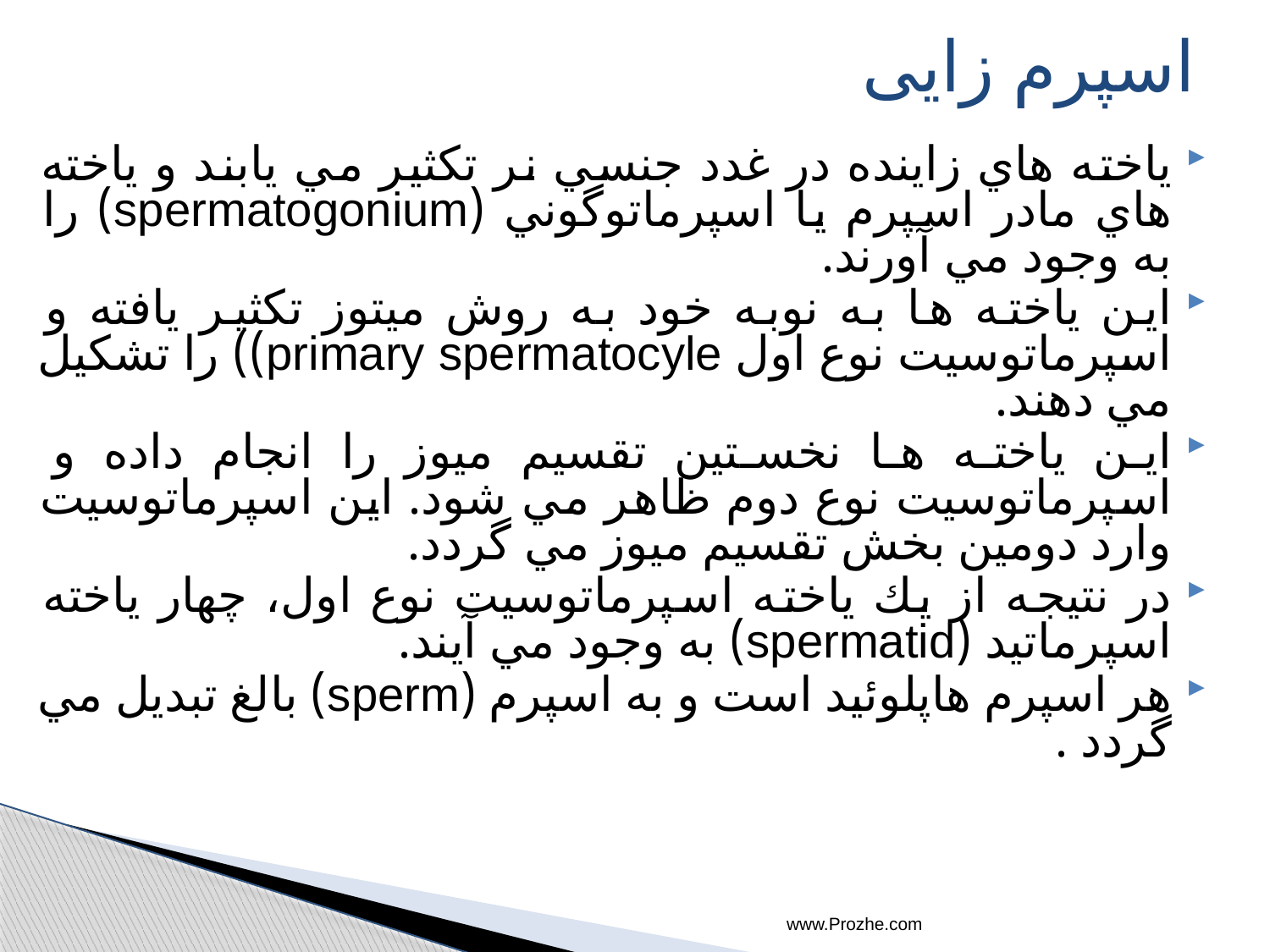

# اسپرم زایی
ياخته هاي زاينده در غدد جنسي نر تكثير مي يابند و ياخته هاي مادر اسپرم يا اسپرماتوگوني (spermatogonium) را به وجود مي آورند.
اين ياخته ها به نوبه خود به روش ميتوز تكثير يافته و اسپرماتوسيت نوع اول primary spermatocyle)) را تشكيل مي دهند.
اين ياخته ها نخستين تقسيم ميوز را انجام داده و اسپرماتوسيت نوع دوم ظاهر مي شود. این اسپرماتوسيت وارد دومين بخش تقسيم ميوز مي گردد.
در نتيجه از يك ياخته اسپرماتوسيت نوع اول، چهار ياخته اسپرماتيد (spermatid) به وجود مي آيند.
هر اسپرم هاپلوئيد است و به اسپرم (sperm) بالغ تبديل مي گردد .
www.Prozhe.com